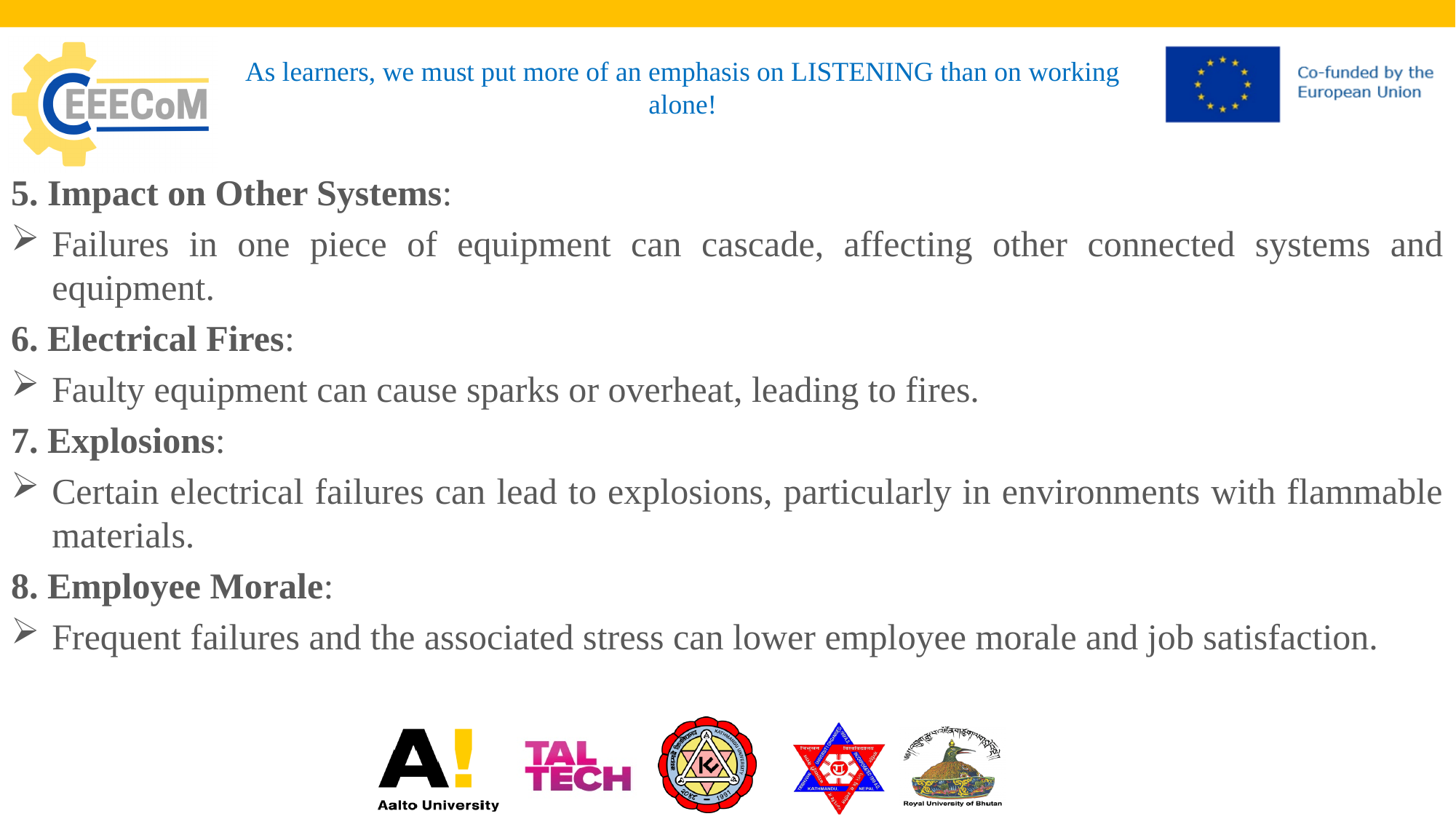

# As learners, we must put more of an emphasis on LISTENING than on working alone!
5. Impact on Other Systems:
Failures in one piece of equipment can cascade, affecting other connected systems and equipment.
6. Electrical Fires:
Faulty equipment can cause sparks or overheat, leading to fires.
7. Explosions:
Certain electrical failures can lead to explosions, particularly in environments with flammable materials.
8. Employee Morale:
Frequent failures and the associated stress can lower employee morale and job satisfaction.